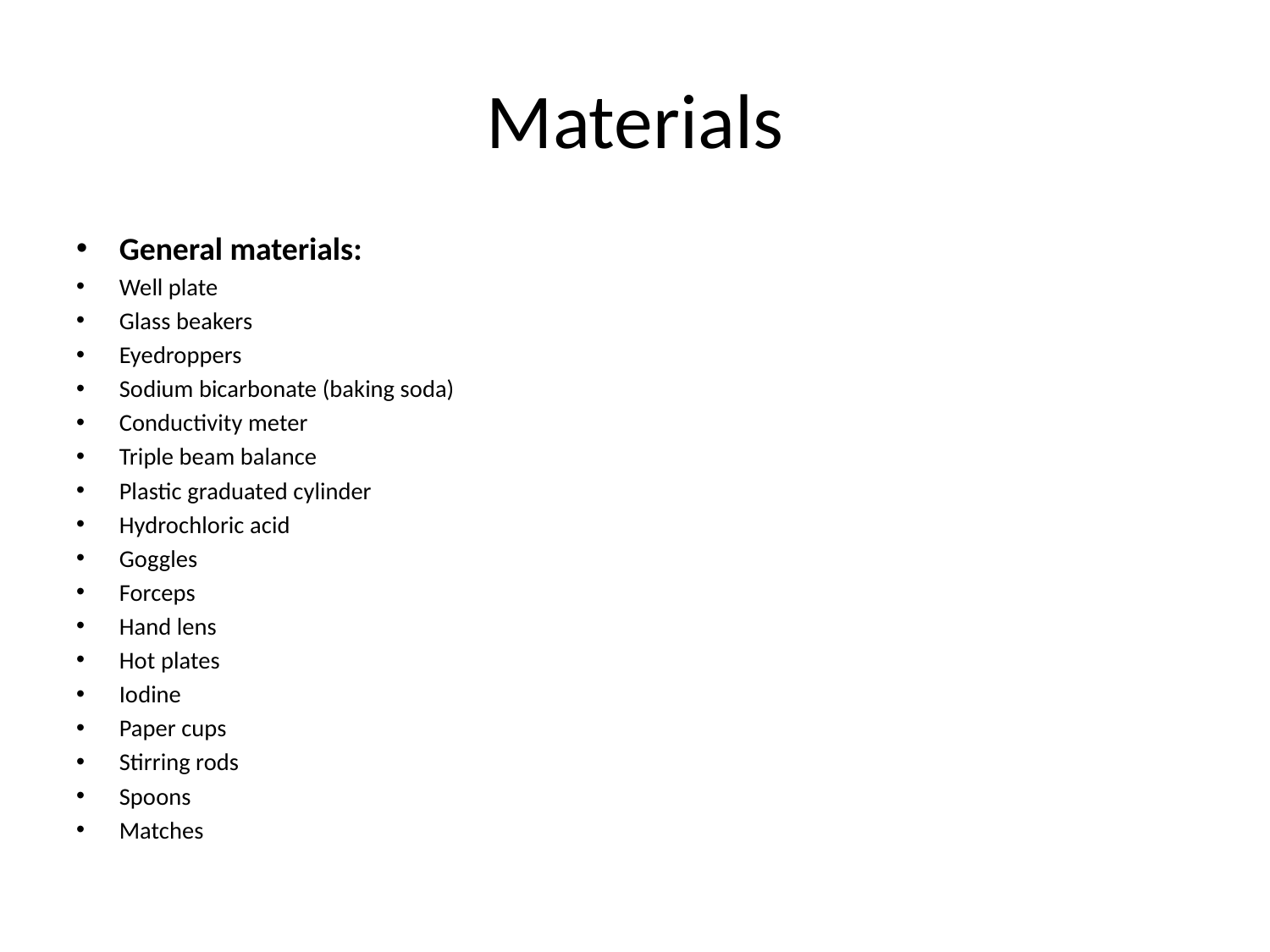

# Materials
General materials:
Well plate
Glass beakers
Eyedroppers
Sodium bicarbonate (baking soda)
Conductivity meter
Triple beam balance
Plastic graduated cylinder
Hydrochloric acid
Goggles
Forceps
Hand lens
Hot plates
Iodine
Paper cups
Stirring rods
Spoons
Matches